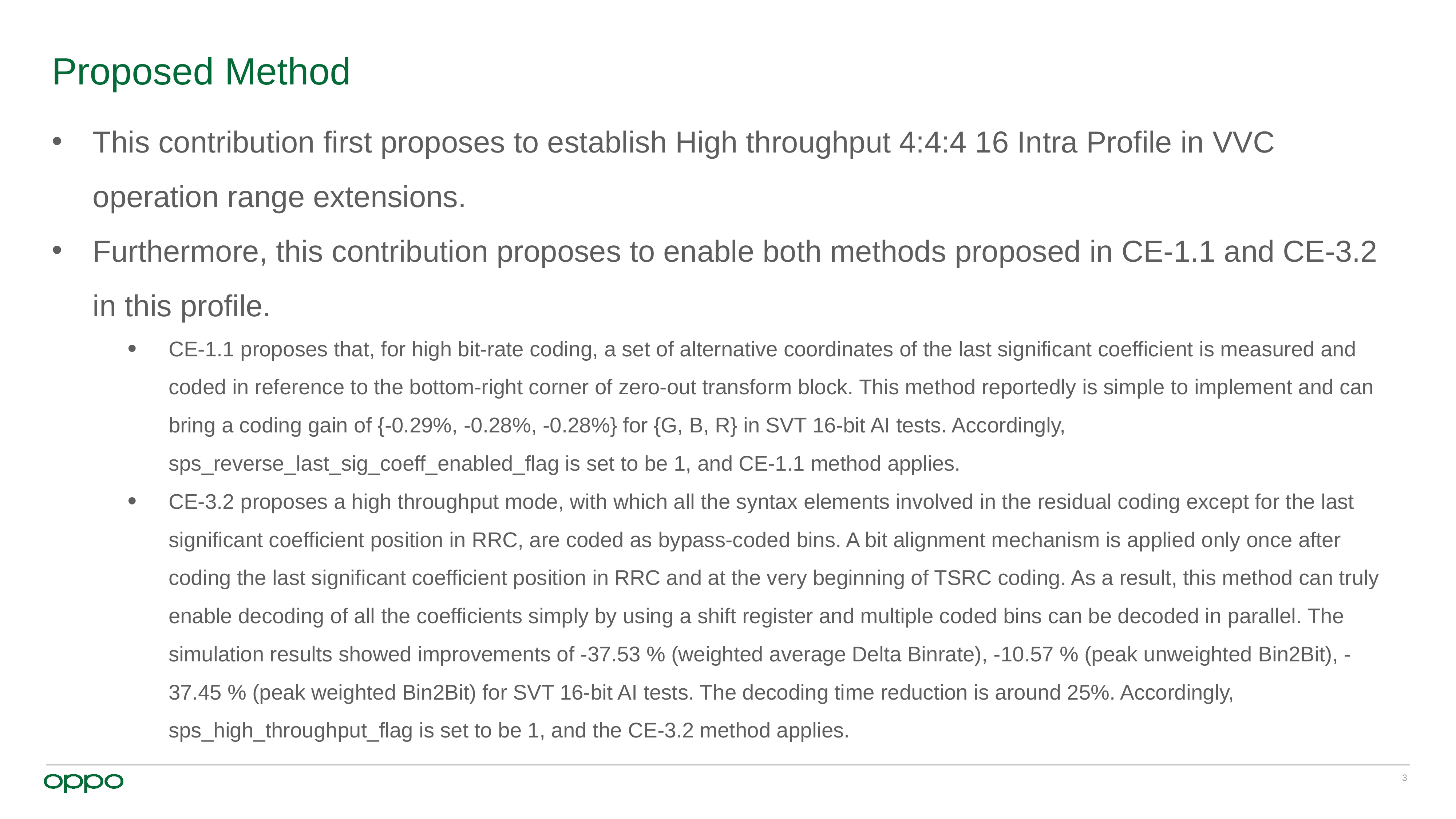

# Proposed Method
This contribution first proposes to establish High throughput 4:4:4 16 Intra Profile in VVC operation range extensions.
Furthermore, this contribution proposes to enable both methods proposed in CE-1.1 and CE-3.2 in this profile.
CE-1.1 proposes that, for high bit-rate coding, a set of alternative coordinates of the last significant coefficient is measured and coded in reference to the bottom-right corner of zero-out transform block. This method reportedly is simple to implement and can bring a coding gain of {-0.29%, -0.28%, -0.28%} for {G, B, R} in SVT 16-bit AI tests. Accordingly, sps_reverse_last_sig_coeff_enabled_flag is set to be 1, and CE-1.1 method applies.
CE-3.2 proposes a high throughput mode, with which all the syntax elements involved in the residual coding except for the last significant coefficient position in RRC, are coded as bypass-coded bins. A bit alignment mechanism is applied only once after coding the last significant coefficient position in RRC and at the very beginning of TSRC coding. As a result, this method can truly enable decoding of all the coefficients simply by using a shift register and multiple coded bins can be decoded in parallel. The simulation results showed improvements of -37.53 % (weighted average Delta Binrate), -10.57 % (peak unweighted Bin2Bit), -37.45 % (peak weighted Bin2Bit) for SVT 16-bit AI tests. The decoding time reduction is around 25%. Accordingly, sps_high_throughput_flag is set to be 1, and the CE-3.2 method applies.